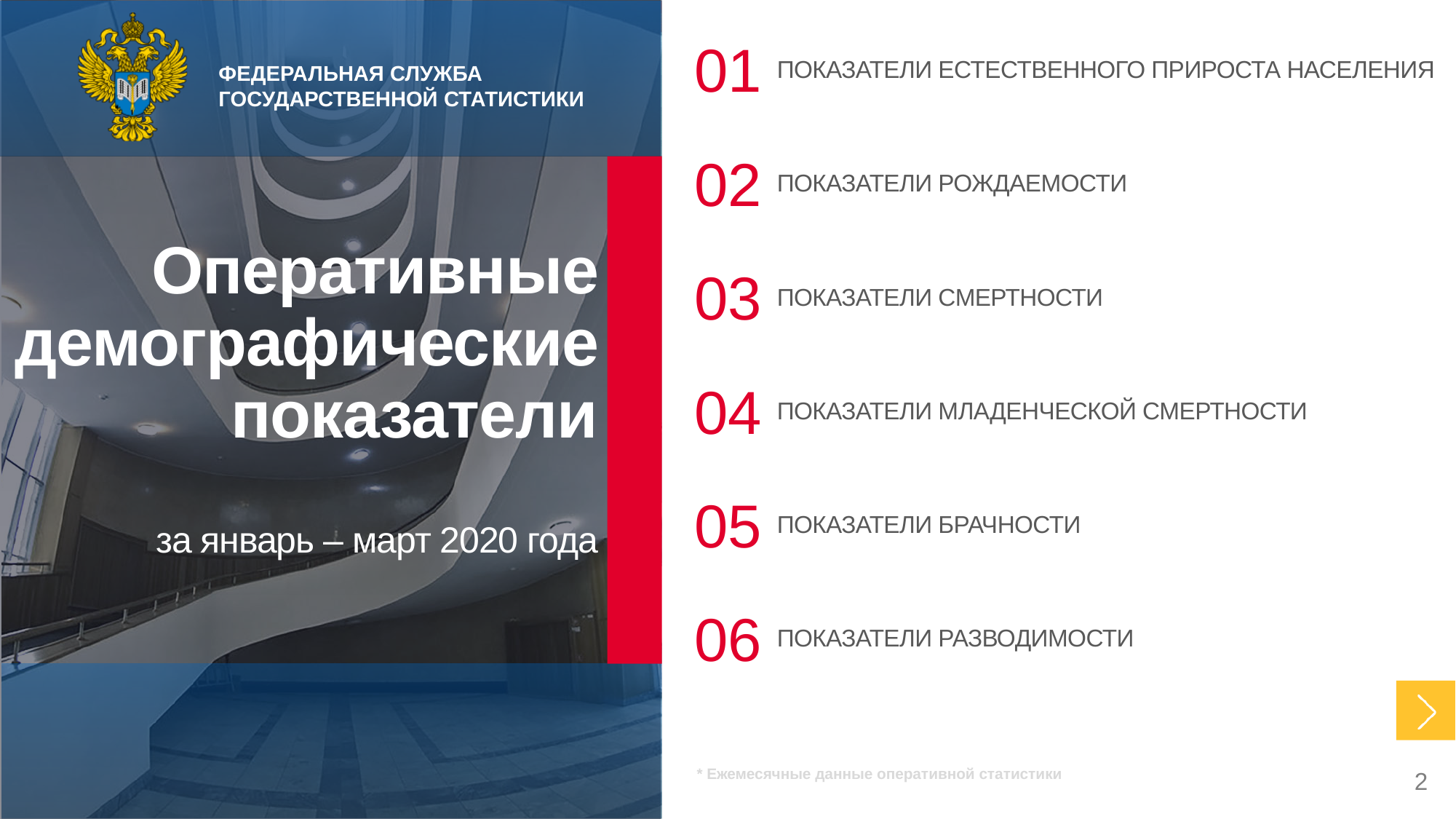

01
ПОКАЗАТЕЛИ ЕСТЕСТВЕННОГО ПРИРОСТА НАСЕЛЕНИЯ
02
Оперативные демографические показатели

за январь – март 2020 года
ПОКАЗАТЕЛИ РОЖДАЕМОСТИ
03
ПОКАЗАТЕЛИ СМЕРТНОСТИ
04
ПОКАЗАТЕЛИ МЛАДЕНЧЕСКОЙ СМЕРТНОСТИ
05
ПОКАЗАТЕЛИ БРАЧНОСТИ
06
ПОКАЗАТЕЛИ РАЗВОДИМОСТИ
* Ежемесячные данные оперативной статистики
2